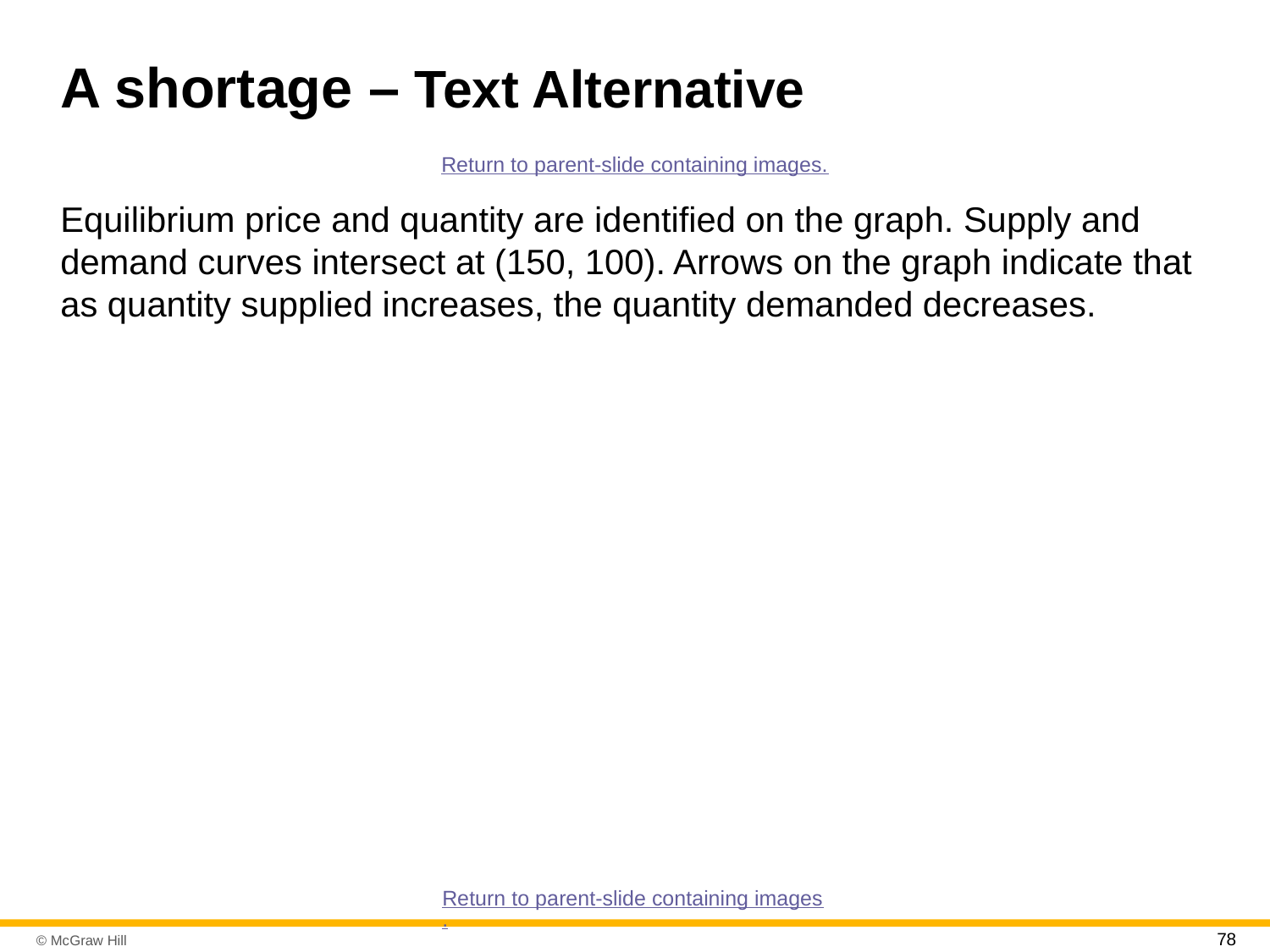

# A shortage – Text Alternative
Return to parent-slide containing images.
Equilibrium price and quantity are identified on the graph. Supply and demand curves intersect at (150, 100). Arrows on the graph indicate that as quantity supplied increases, the quantity demanded decreases.
Return to parent-slide containing images.